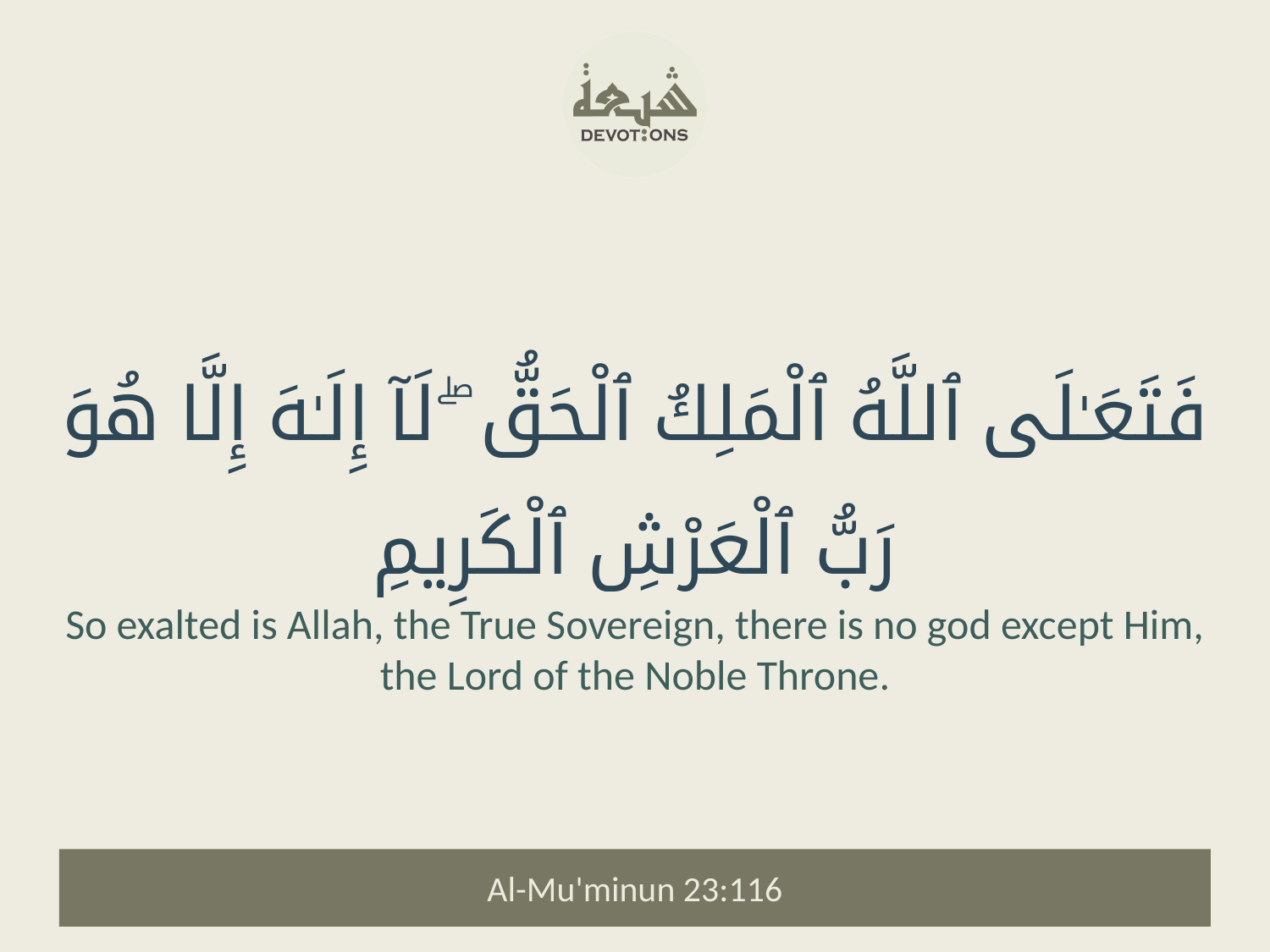

فَتَعَـٰلَى ٱللَّهُ ٱلْمَلِكُ ٱلْحَقُّ ۖ لَآ إِلَـٰهَ إِلَّا هُوَ رَبُّ ٱلْعَرْشِ ٱلْكَرِيمِ
So exalted is Allah, the True Sovereign, there is no god except Him, the Lord of the Noble Throne.
Al-Mu'minun 23:116